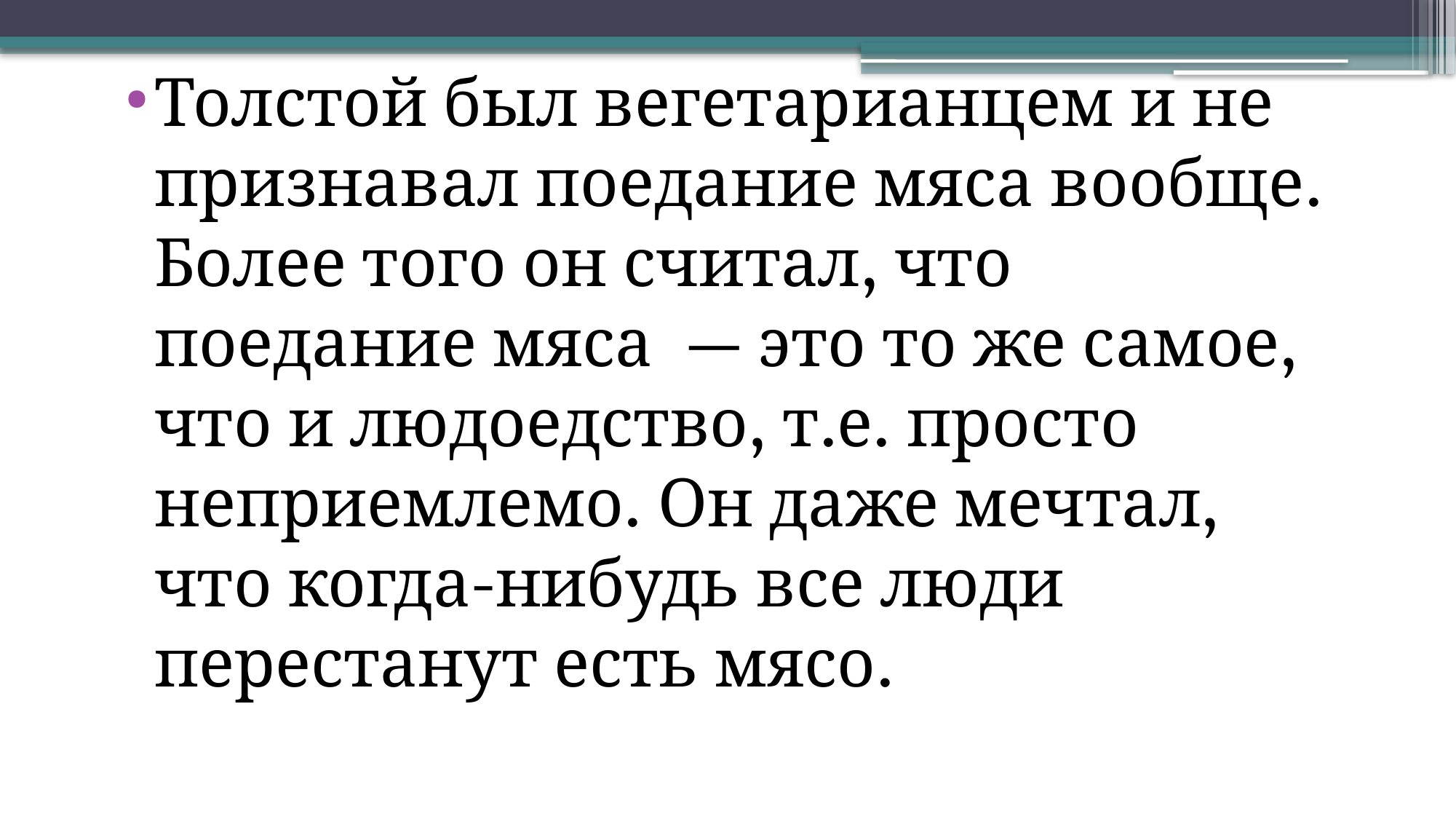

Толстой был вегетарианцем и не признавал поедание мяса вообще. Более того он считал, что поедание мяса  — это то же самое, что и людоедство, т.е. просто неприемлемо. Он даже мечтал, что когда-нибудь все люди перестанут есть мясо.
#